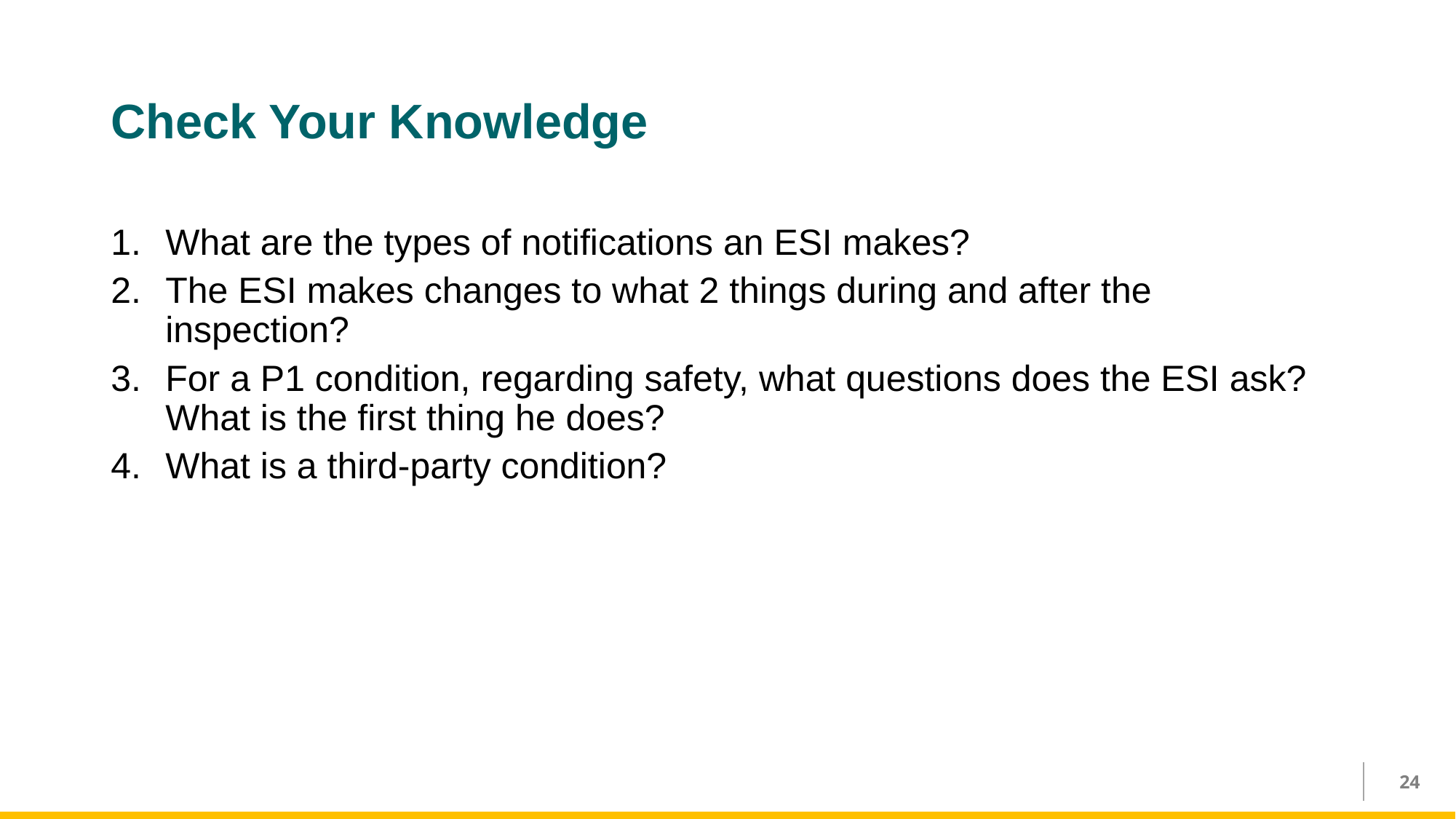

# Check Your Knowledge
What are the types of notifications an ESI makes?
The ESI makes changes to what 2 things during and after the inspection?
For a P1 condition, regarding safety, what questions does the ESI ask? What is the first thing he does?
What is a third-party condition?